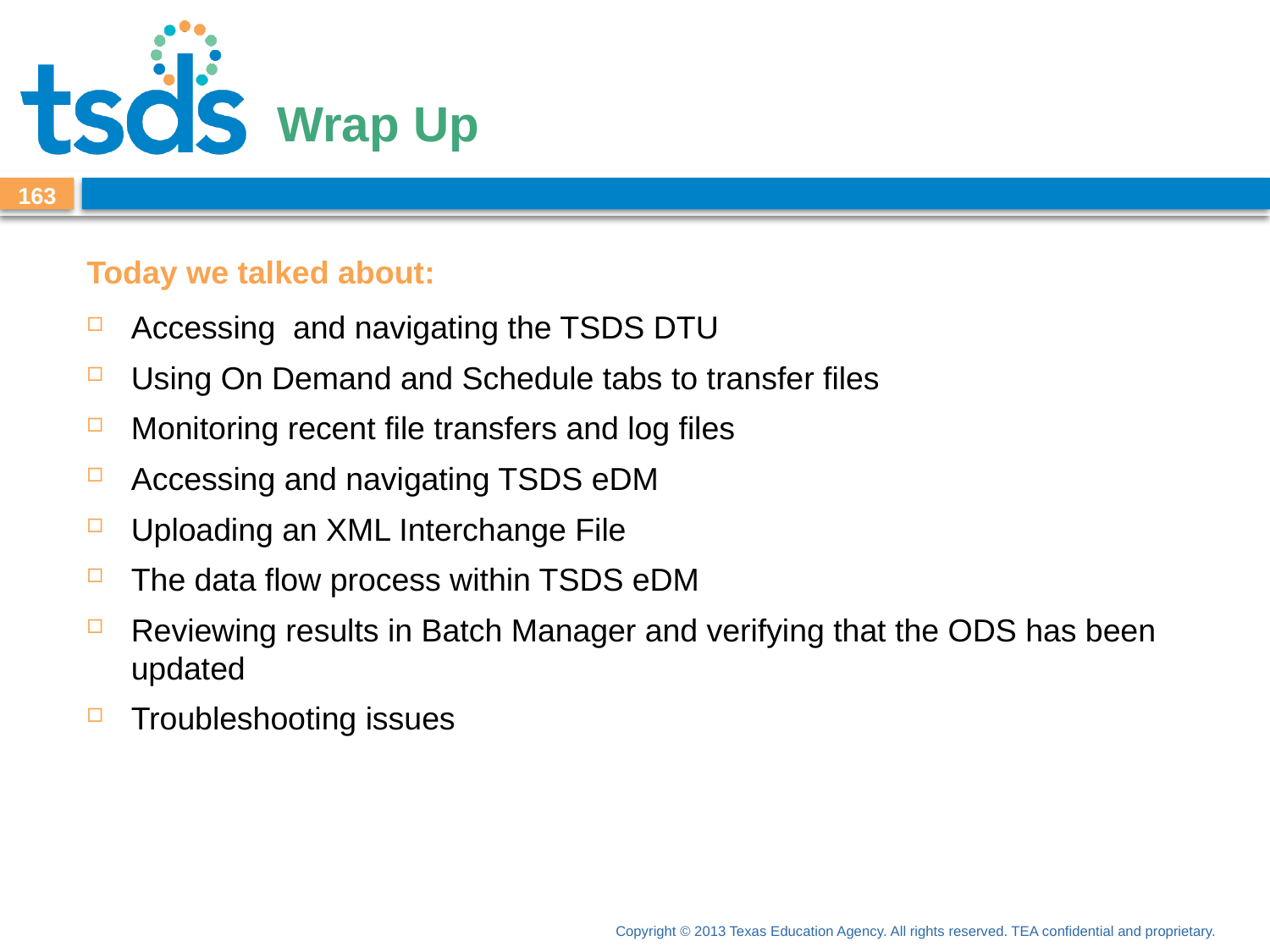

# Wrap Up
163
Today we talked about:
Accessing  and navigating the TSDS DTU
Using On Demand and Schedule tabs to transfer files
Monitoring recent file transfers and log files
Accessing and navigating TSDS eDM
Uploading an XML Interchange File
The data flow process within TSDS eDM
Reviewing results in Batch Manager and verifying that the ODS has been updated
Troubleshooting issues